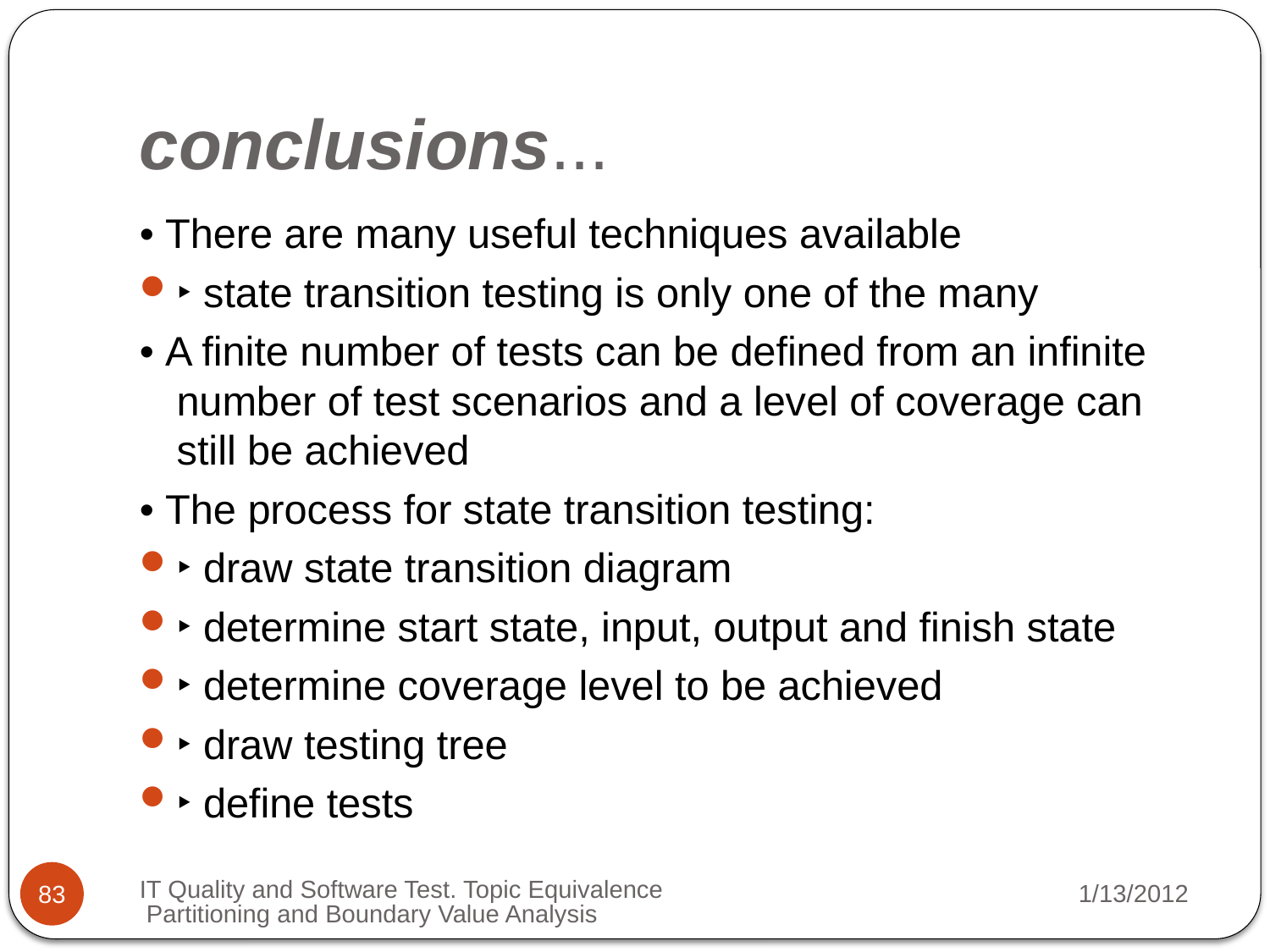

# conclusions...
• There are many useful techniques available
‣ state transition testing is only one of the many
• A finite number of tests can be defined from an infinite number of test scenarios and a level of coverage can still be achieved
• The process for state transition testing:
‣ draw state transition diagram
‣ determine start state, input, output and finish state
‣ determine coverage level to be achieved
‣ draw testing tree
‣ define tests
IT Quality and Software Test. Topic Equivalence Partitioning and Boundary Value Analysis
1/13/2012
83